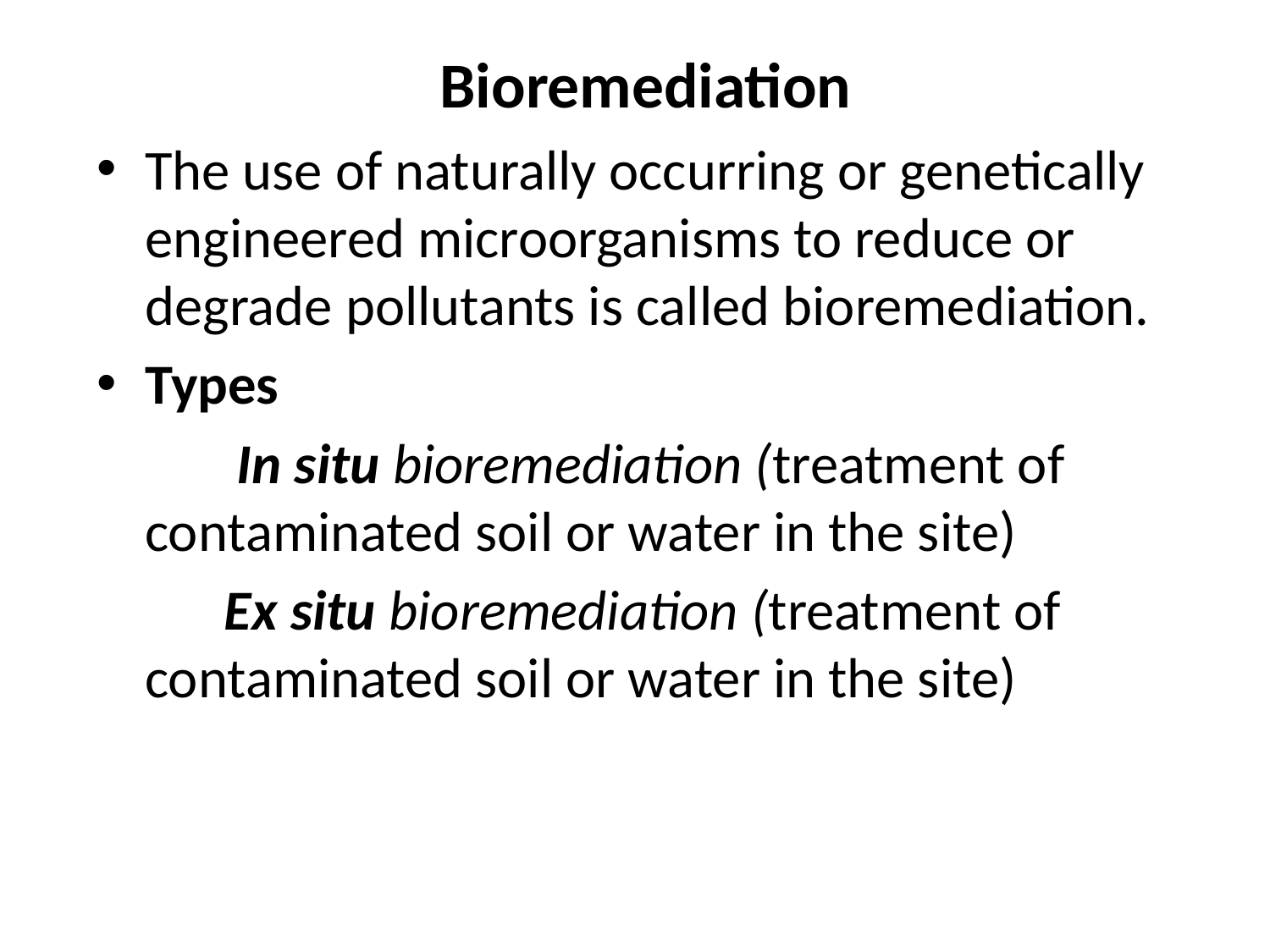

# Bioremediation
The use of naturally occurring or genetically engineered microorganisms to reduce or degrade pollutants is called bioremediation.
Types
           In situ bioremediation (treatment of    contaminated soil or water in the site)
          Ex situ bioremediation (treatment of contaminated soil or water in the site)